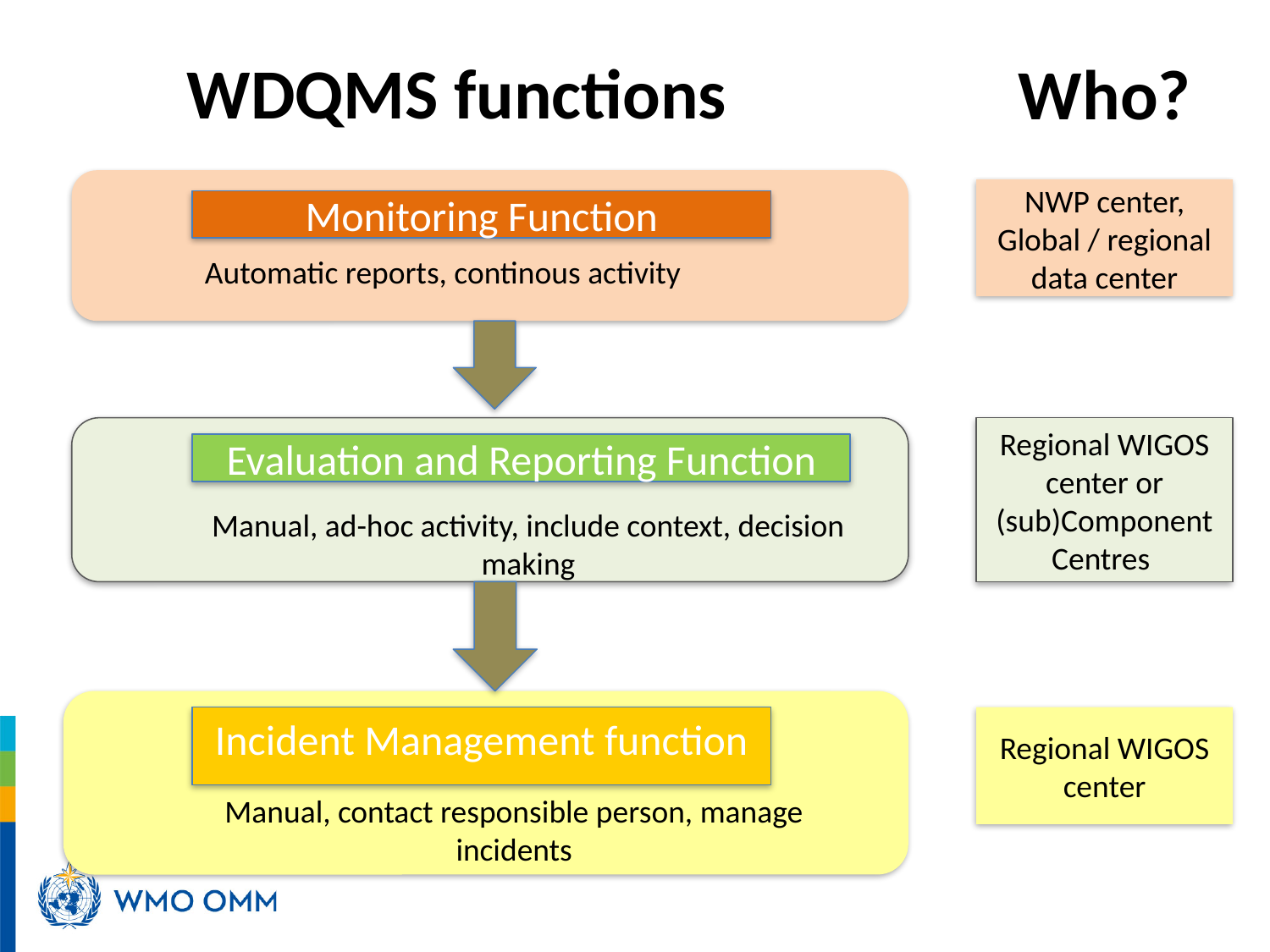

# WDQMS functions
Who?

NWP center, Global / regional data center
Monitoring Function
Automatic reports, continous activity

Regional WIGOS center or (sub)Component Centres
Evaluation and Reporting Function
Manual, ad-hoc activity, include context, decision making

Incident Management function
Regional WIGOS center
Manual, contact responsible person, manage incidents